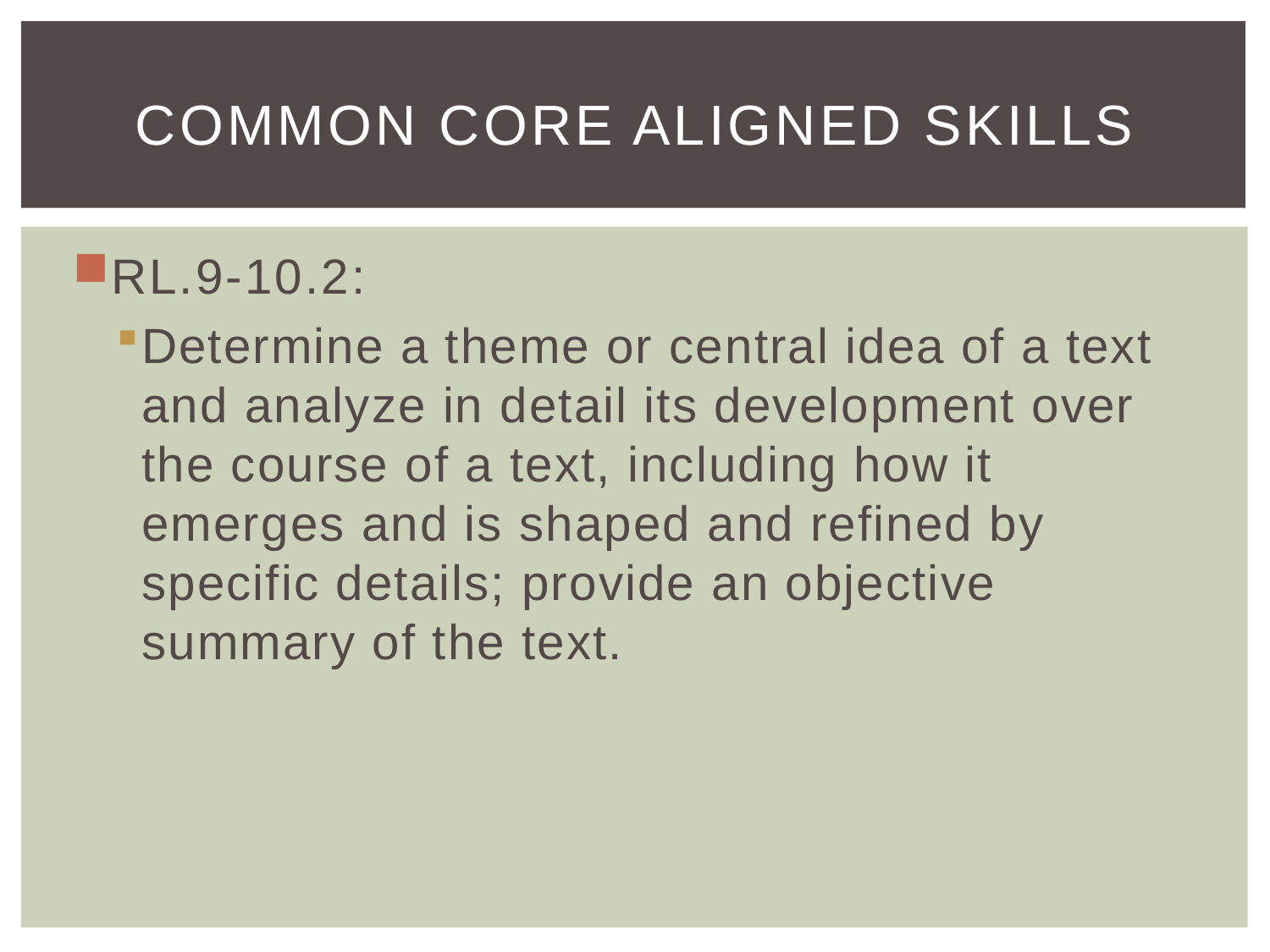

# Common Core Aligned Skills
RL.9-10.2:
Determine a theme or central idea of a text and analyze in detail its development over the course of a text, including how it emerges and is shaped and refined by specific details; provide an objective summary of the text.